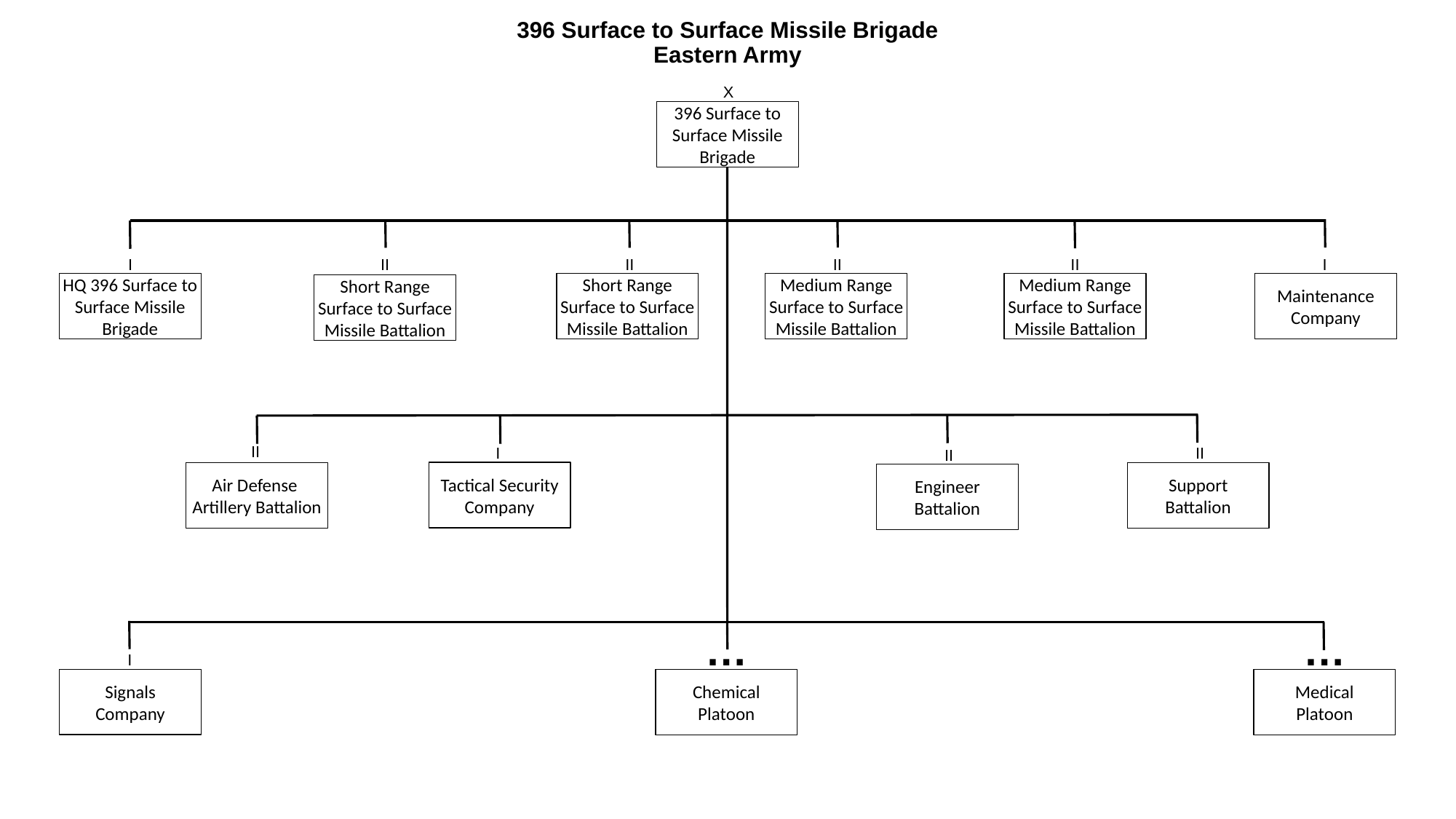

# 396 Surface to Surface Missile Brigade Eastern Army
X
396 Surface to Surface Missile
Brigade
I
II
II
II
II
I
HQ 396 Surface to Surface Missile
Brigade
Short Range Surface to Surface Missile Battalion
Medium Range Surface to Surface Missile Battalion
Medium Range Surface to Surface Missile Battalion
Maintenance Company
Short Range Surface to Surface Missile Battalion
II
I
II
II
Tactical Security Company
Air Defense  Artillery Battalion
Support
Battalion
Engineer
Battalion
…
…
I
Signals
Company
Chemical
Platoon
Medical
Platoon